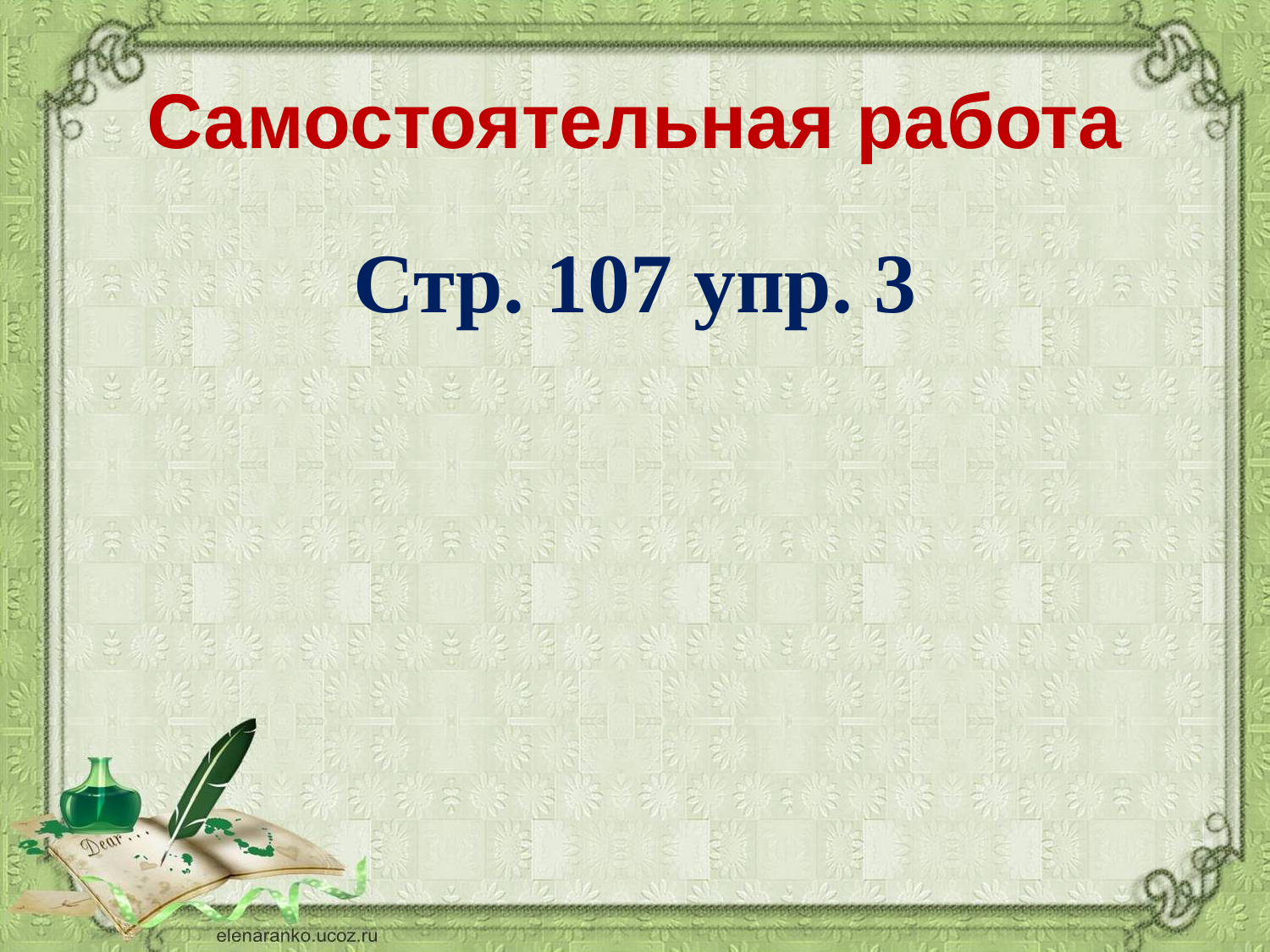

# Самостоятельная работа
Стр. 107 упр. 3